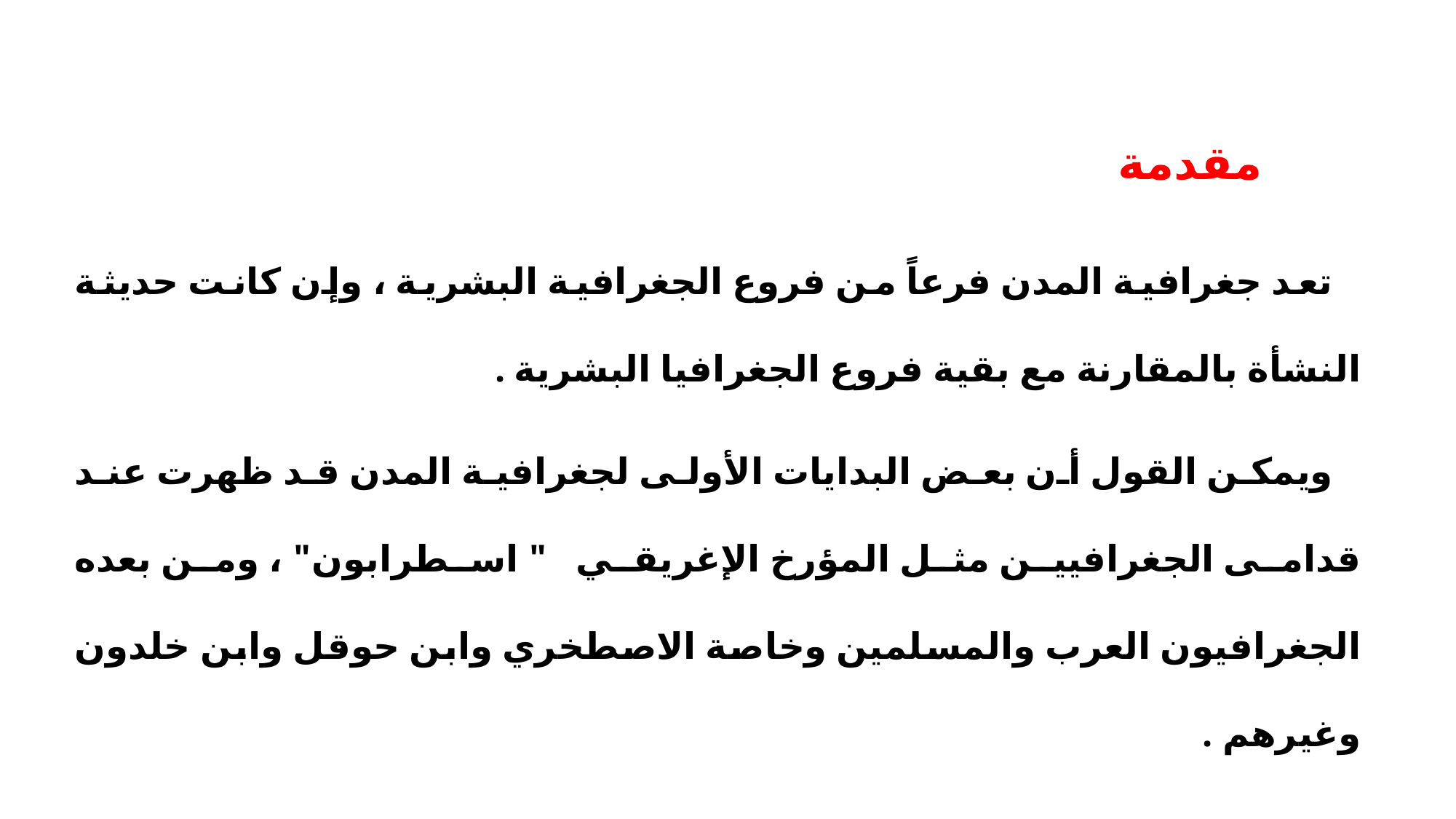

# مقدمة
   تعد جغرافية المدن فرعاً من فروع الجغرافية البشرية ، وإن كانت حديثة النشأة بالمقارنة مع بقية فروع الجغرافيا البشرية .
   ويمكن القول أن بعض البدايات الأولى لجغرافية المدن قد ظهرت عند قدامى الجغرافيين مثل المؤرخ الإغريقي   " اسطرابون" ، ومن بعده الجغرافيون العرب والمسلمين وخاصة الاصطخري وابن حوقل وابن خلدون وغيرهم .